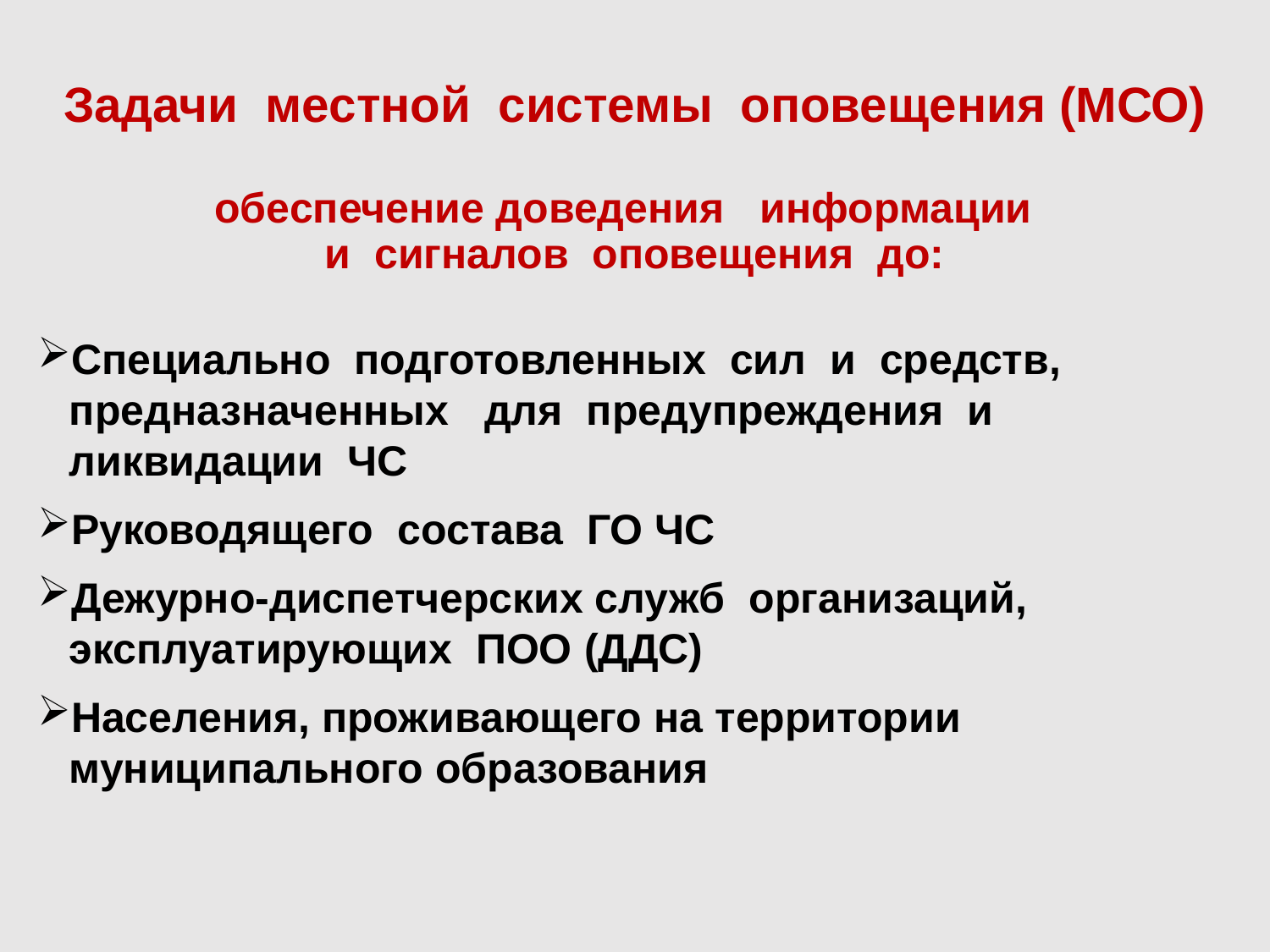

# Задачи  местной  системы  оповещения (МСО) обеспечение доведения   информации и  сигналов  оповещения  до:
Специально  подготовленных  сил  и  средств,  предназначенных   для  предупреждения  и  ликвидации  ЧС
Руководящего  состава  ГО ЧС
Дежурно-диспетчерских служб  организаций,  эксплуатирующих  ПОО (ДДС)
Населения, проживающего на территории муниципального образования